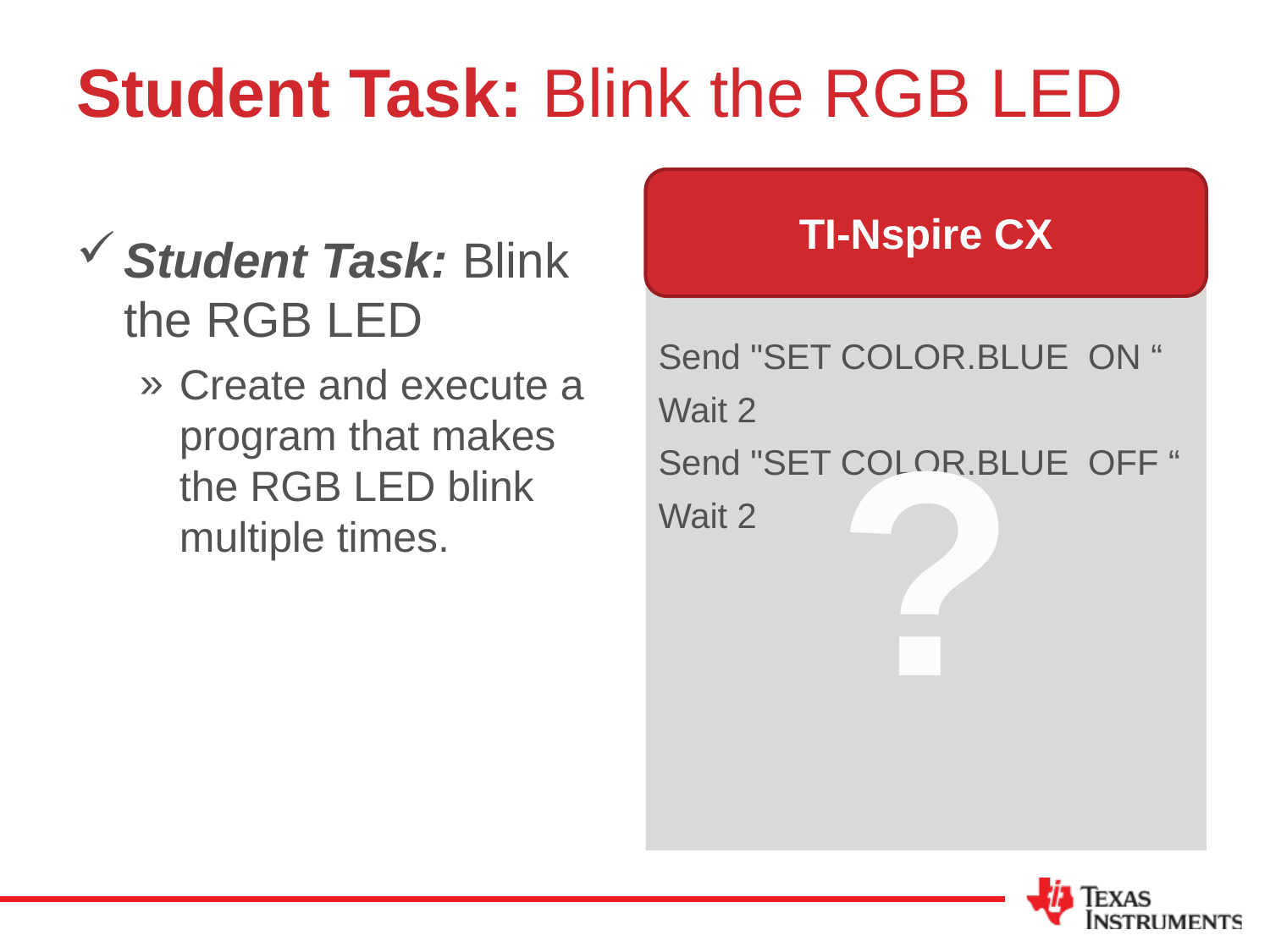

# Student Task: Blink the RGB LED
TI-Nspire CX
Student Task: Blink the RGB LED
Create and execute a program that makes the RGB LED blink multiple times.
Example Code

Send "SET COLOR.BLUE  ON “
Wait 2
Send "SET COLOR.BLUE  OFF “
Wait 2
?